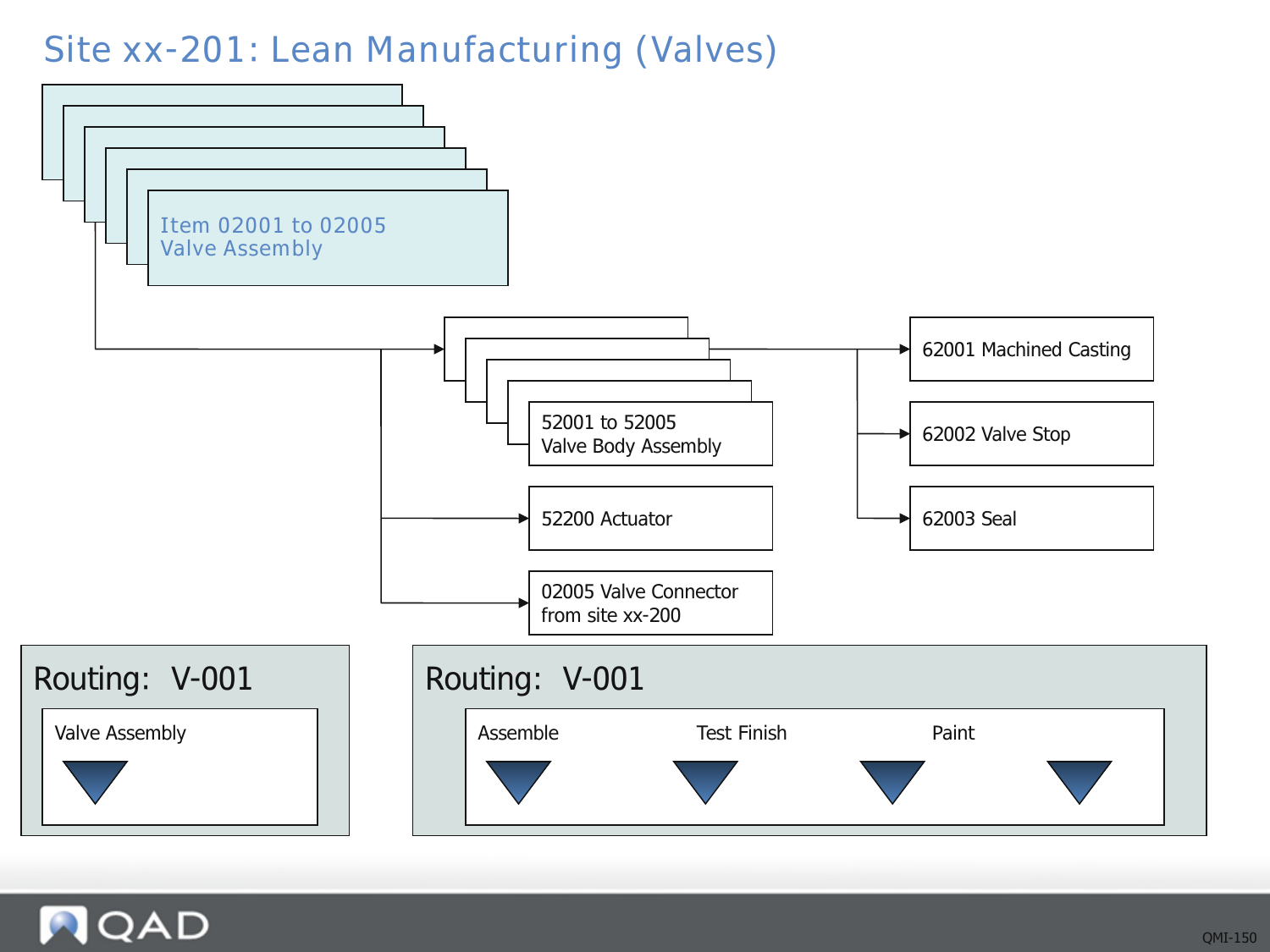

Site xx-201: Lean Manufacturing (Valves)

Item 02001 to 02005
Valve Assembly

62001 Machined Casting

52001 to 52005
Valve Body Assembly
62002 Valve Stop

52200 Actuator
62003 Seal

02005 Valve Connector
from site xx-200

Routing:  V-001

Routing:  V-001

Valve Assembly

Assemble	               Test	 Finish	            Paint

QMI-150